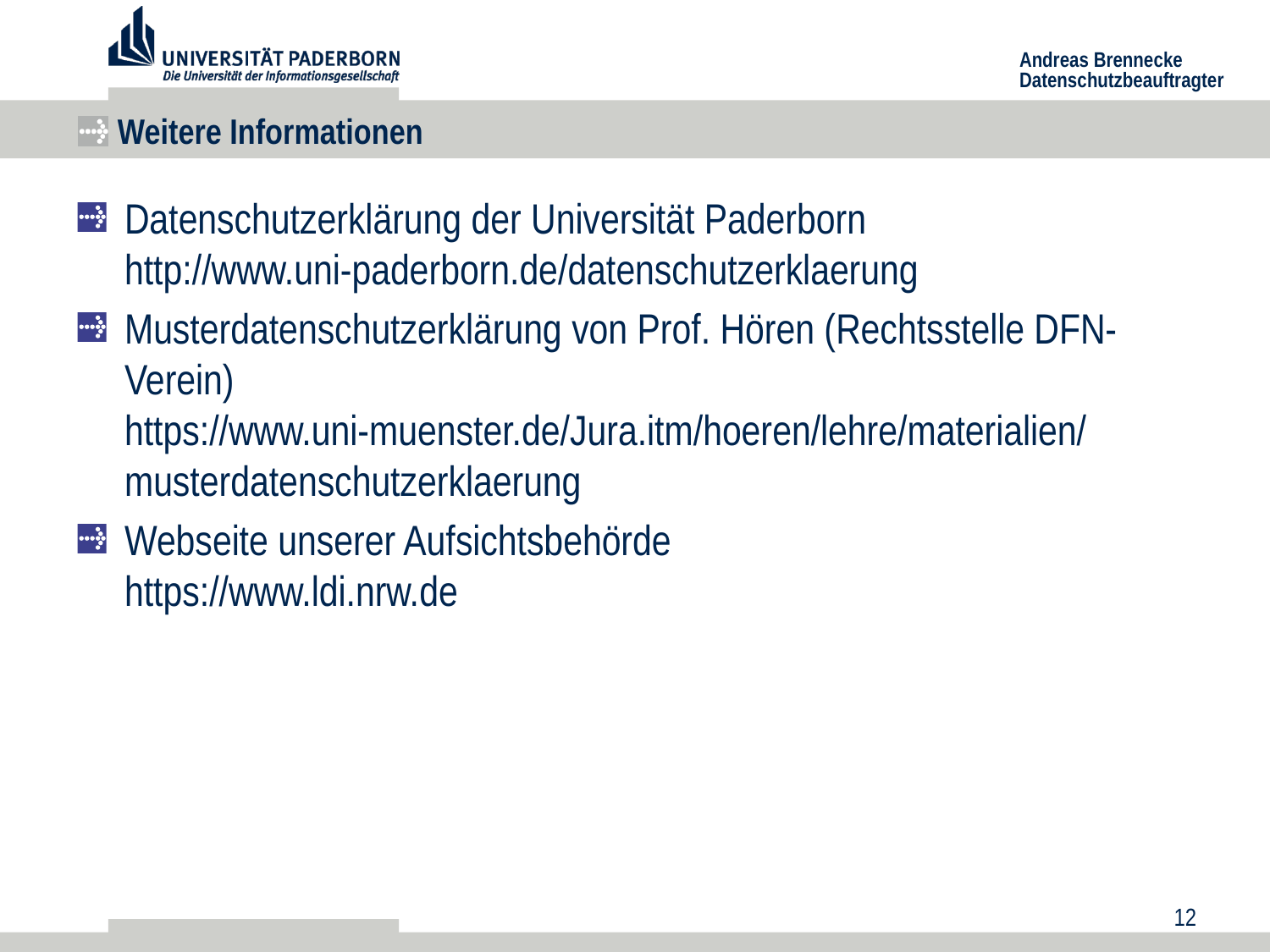

# Weitere Informationen
Datenschutzerklärung der Universität Paderborn
http://www.uni-paderborn.de/datenschutzerklaerung
Musterdatenschutzerklärung von Prof. Hören (Rechtsstelle DFN-Verein)
https://www.uni-muenster.de/Jura.itm/hoeren/lehre/materialien/ musterdatenschutzerklaerung
Webseite unserer Aufsichtsbehörde
https://www.ldi.nrw.de
12